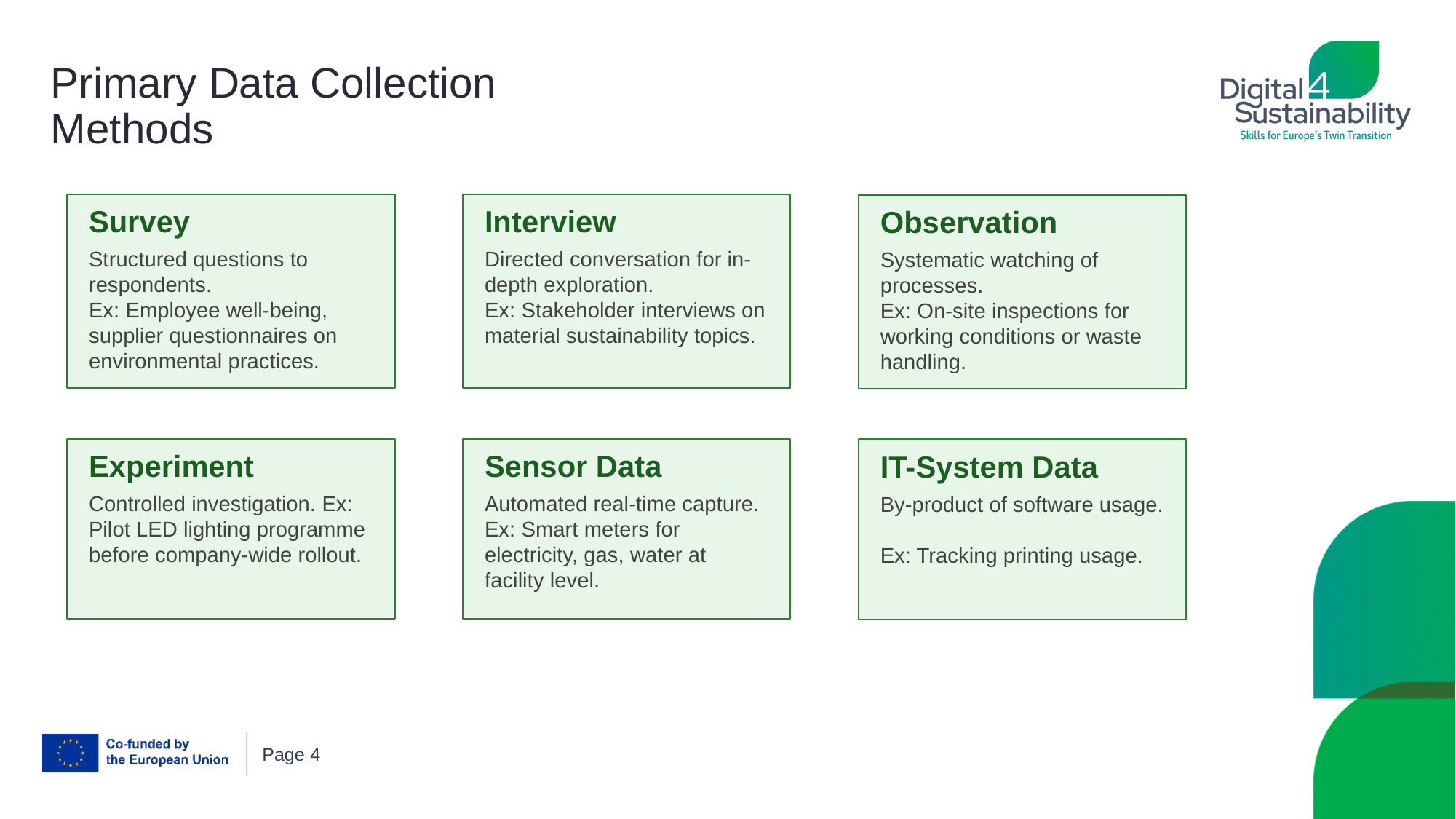

# Primary Data Collection Methods

Survey
Interview
Observation
Structured questions to respondents.
Ex: Employee well-being, supplier questionnaires on environmental practices.
Directed conversation for in-depth exploration.
Ex: Stakeholder interviews on material sustainability topics.
Systematic watching of processes.
Ex: On-site inspections for working conditions or waste handling.

Experiment
Sensor Data
IT-System Data
Controlled investigation. Ex: Pilot LED lighting programme before company-wide rollout.
Automated real-time capture.
Ex: Smart meters for electricity, gas, water at facility level.
By-product of software usage.
Ex: Tracking printing usage.